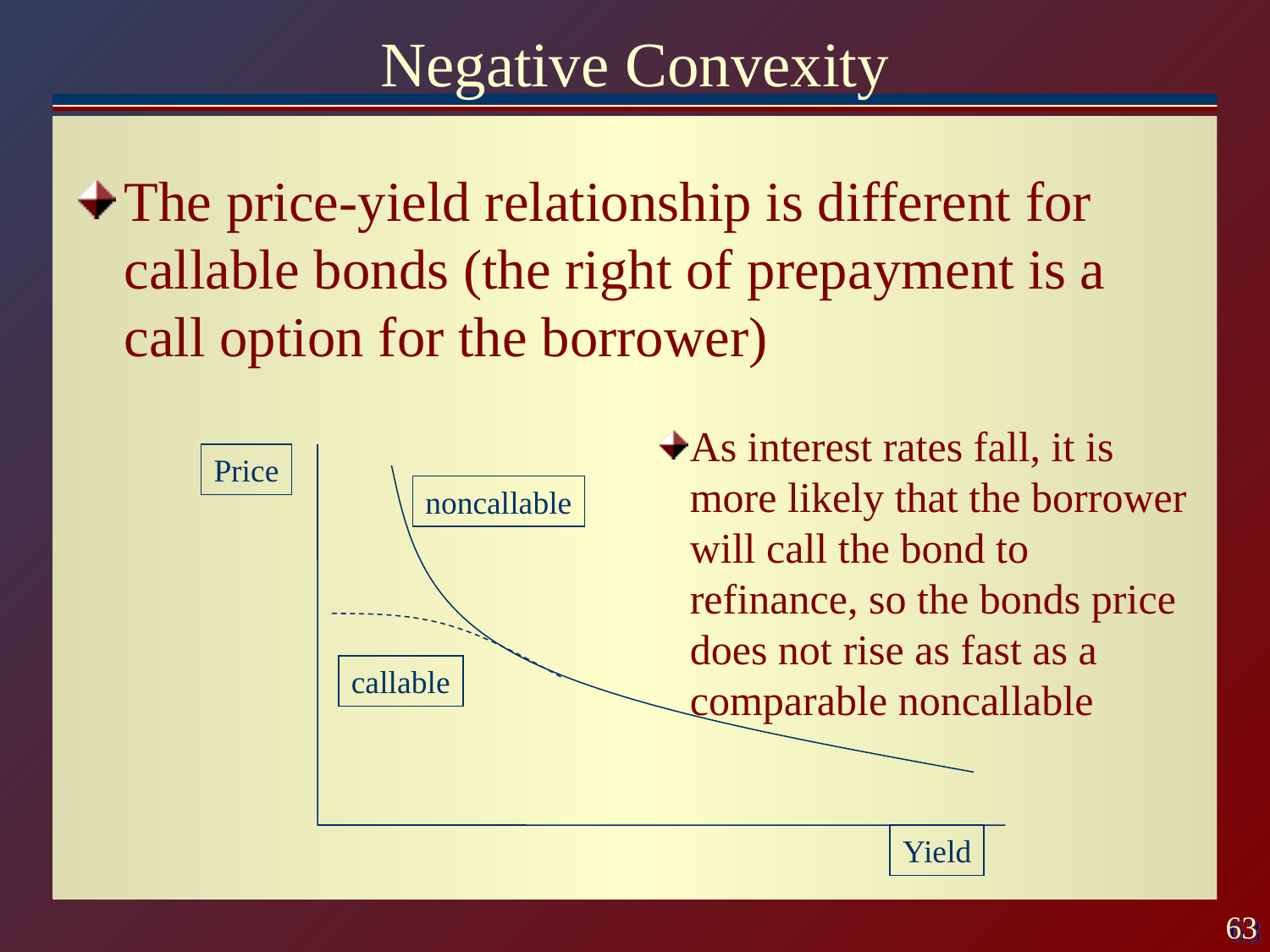

# Negative Convexity
The price-yield relationship is different for callable bonds (the right of prepayment is a call option for the borrower)
As interest rates fall, it is more likely that the borrower will call the bond to refinance, so the bonds price does not rise as fast as a comparable noncallable
Price

noncallable

callable

Yield